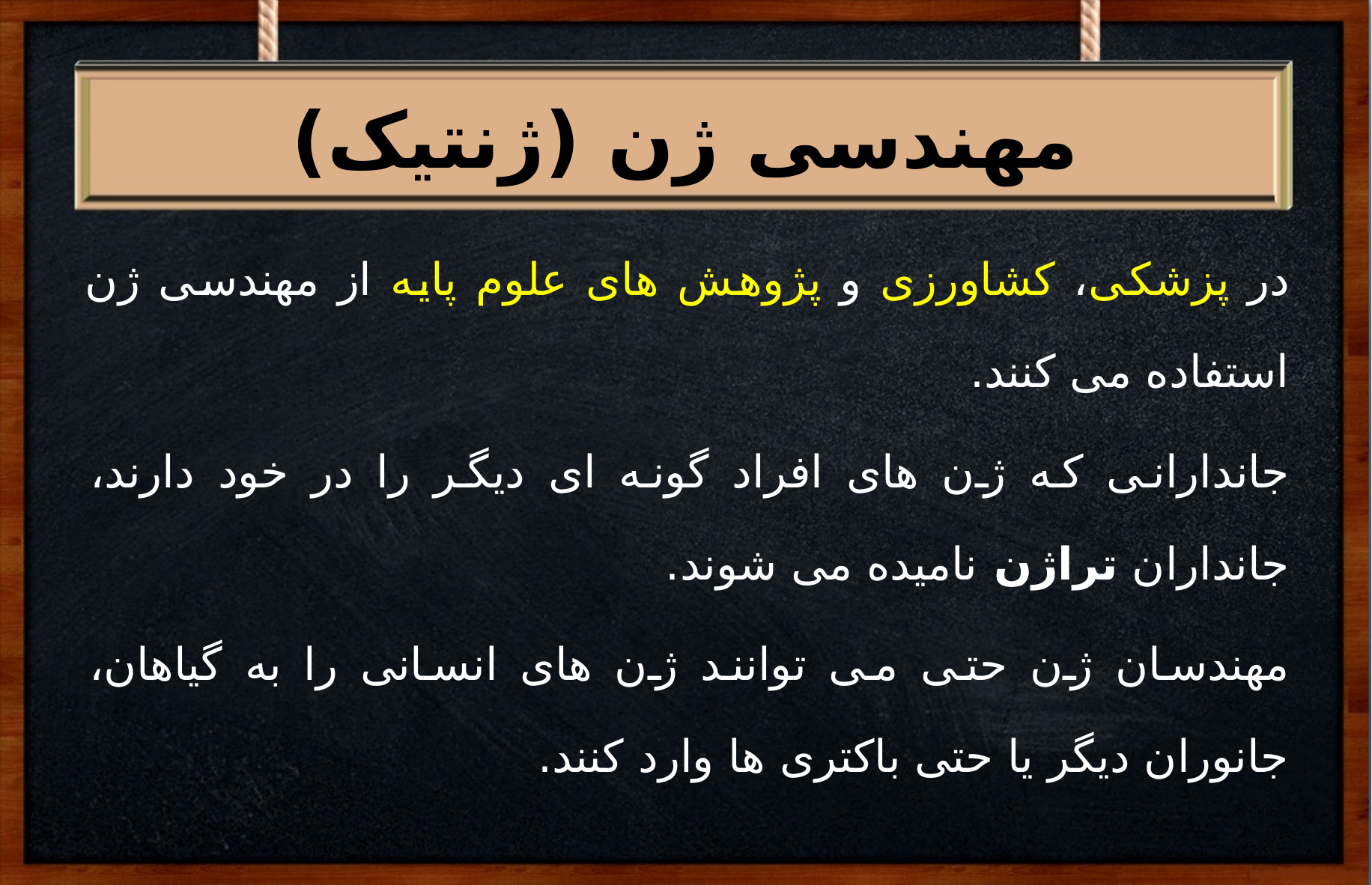

#
مهندسی ژن (ژنتیک)
در پزشکی، کشاورزی و پژوهش های علوم پایه از مهندسی ژن استفاده می کنند.
جاندارانی که ژن های افراد گونه ای دیگر را در خود دارند، جانداران تراژن نامیده می شوند.
مهندسان ژن حتی می توانند ژن های انسانی را به گیاهان، جانوران دیگر یا حتی باکتری ها وارد کنند.